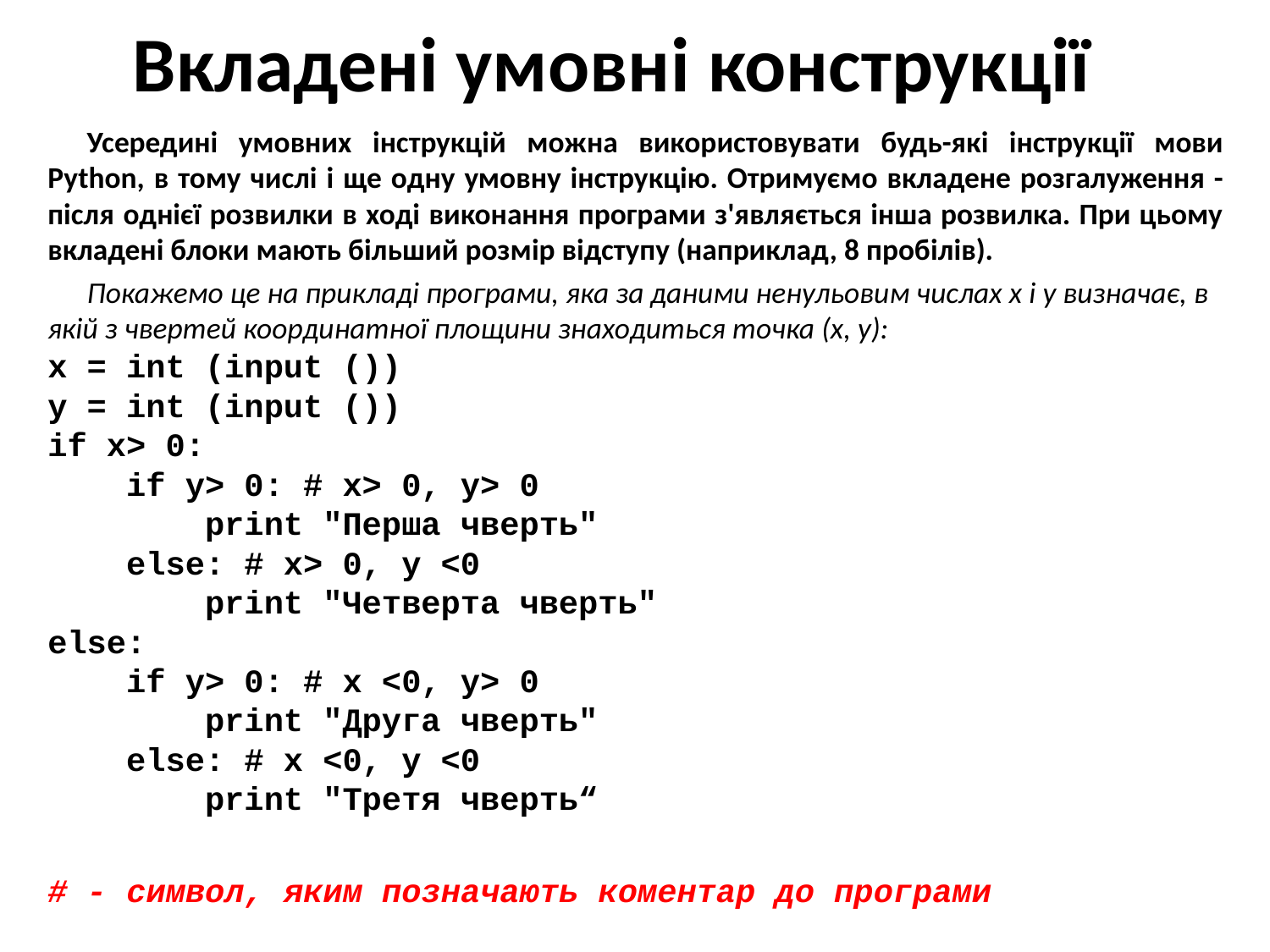

# Вкладені умовні конструкції
	Усередині умовних інструкцій можна використовувати будь-які інструкції мови Python, в тому числі і ще одну умовну інструкцію. Отримуємо вкладене розгалуження - після однієї розвилки в ході виконання програми з'являється інша розвилка. При цьому вкладені блоки мають більший розмір відступу (наприклад, 8 пробілів).
	Покажемо це на прикладі програми, яка за даними ненульовим числах x і y визначає, в якій з чвертей координатної площини знаходиться точка (x, y):
x = int (input ())
y = int (input ())
if x> 0:
    if y> 0: # x> 0, y> 0
        print "Перша чверть"
    else: # x> 0, y <0
        print "Четверта чверть"
else:
    if y> 0: # x <0, y> 0
        print "Друга чверть"
    else: # x <0, y <0
        print "Третя чверть“

# - символ, яким позначають коментар до програми